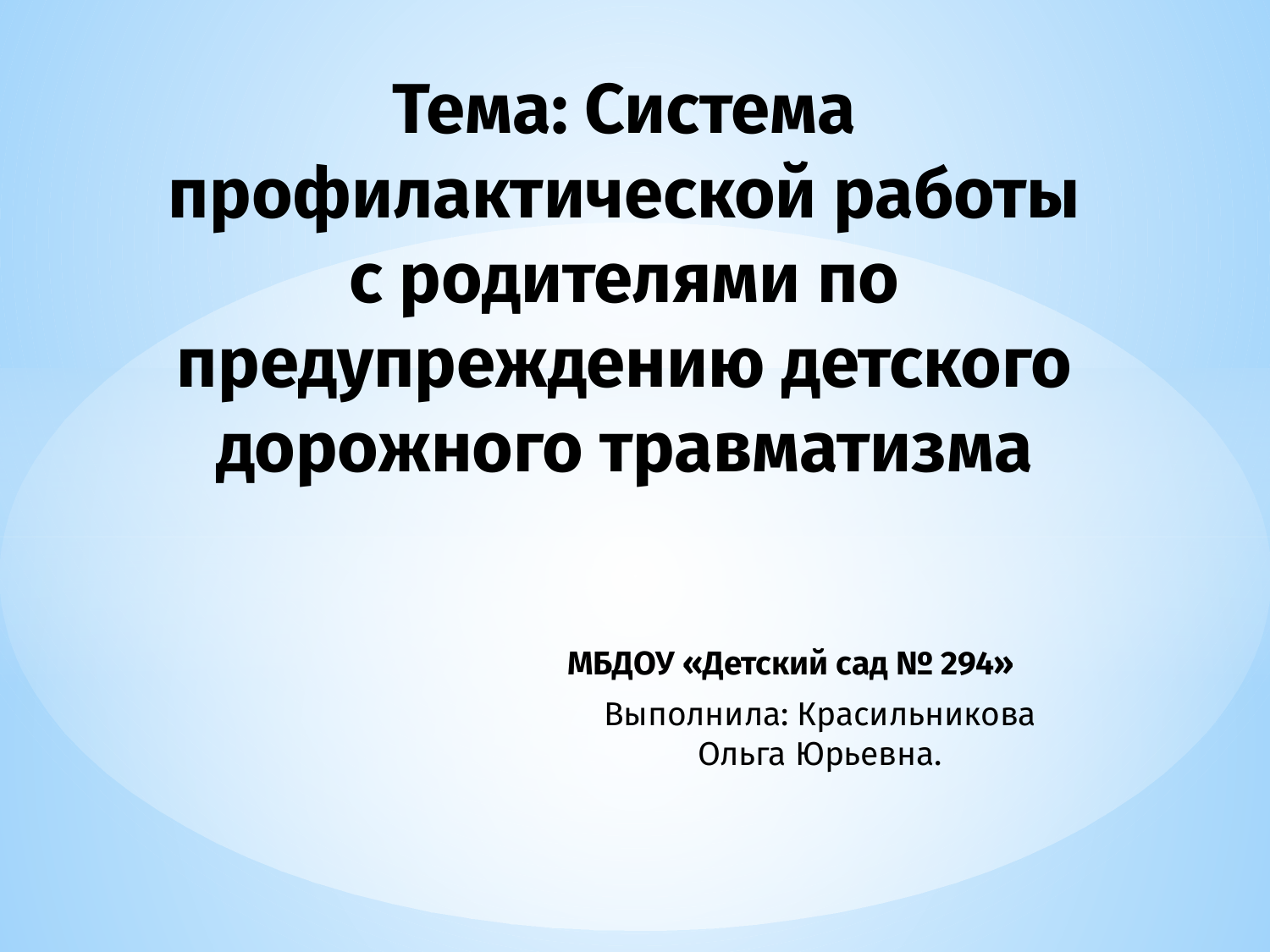

# Тема: Система профилактической работы с родителями по предупреждению детского дорожного травматизма
МБДОУ «Детский сад № 294»
Выполнила: Красильникова Ольга Юрьевна.